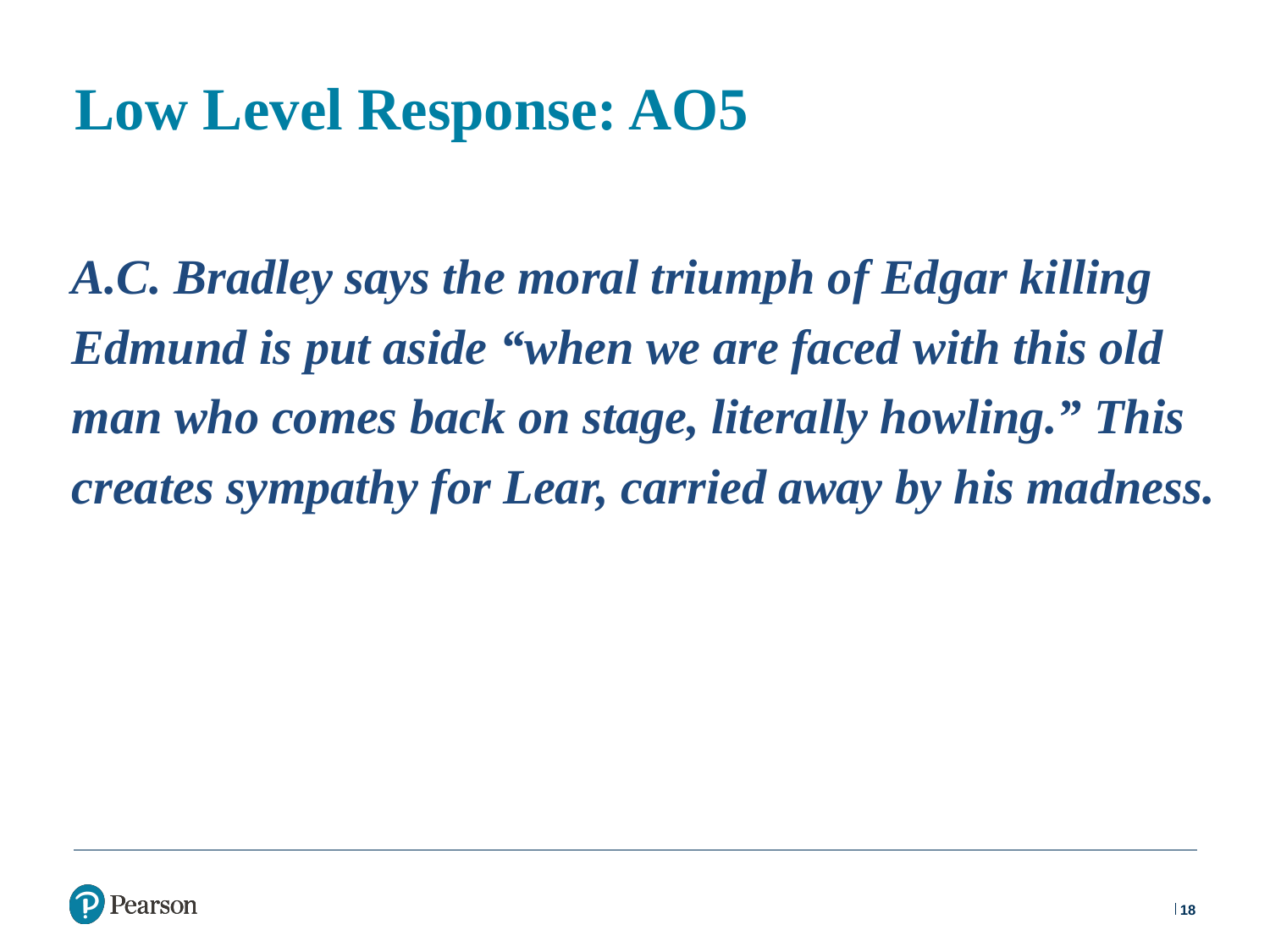

# Low Level Response: AO5

A.C. Bradley says the moral triumph of Edgar killing Edmund is put aside “when we are faced with this old man who comes back on stage, literally howling.” This creates sympathy for Lear, carried away by his madness.

18